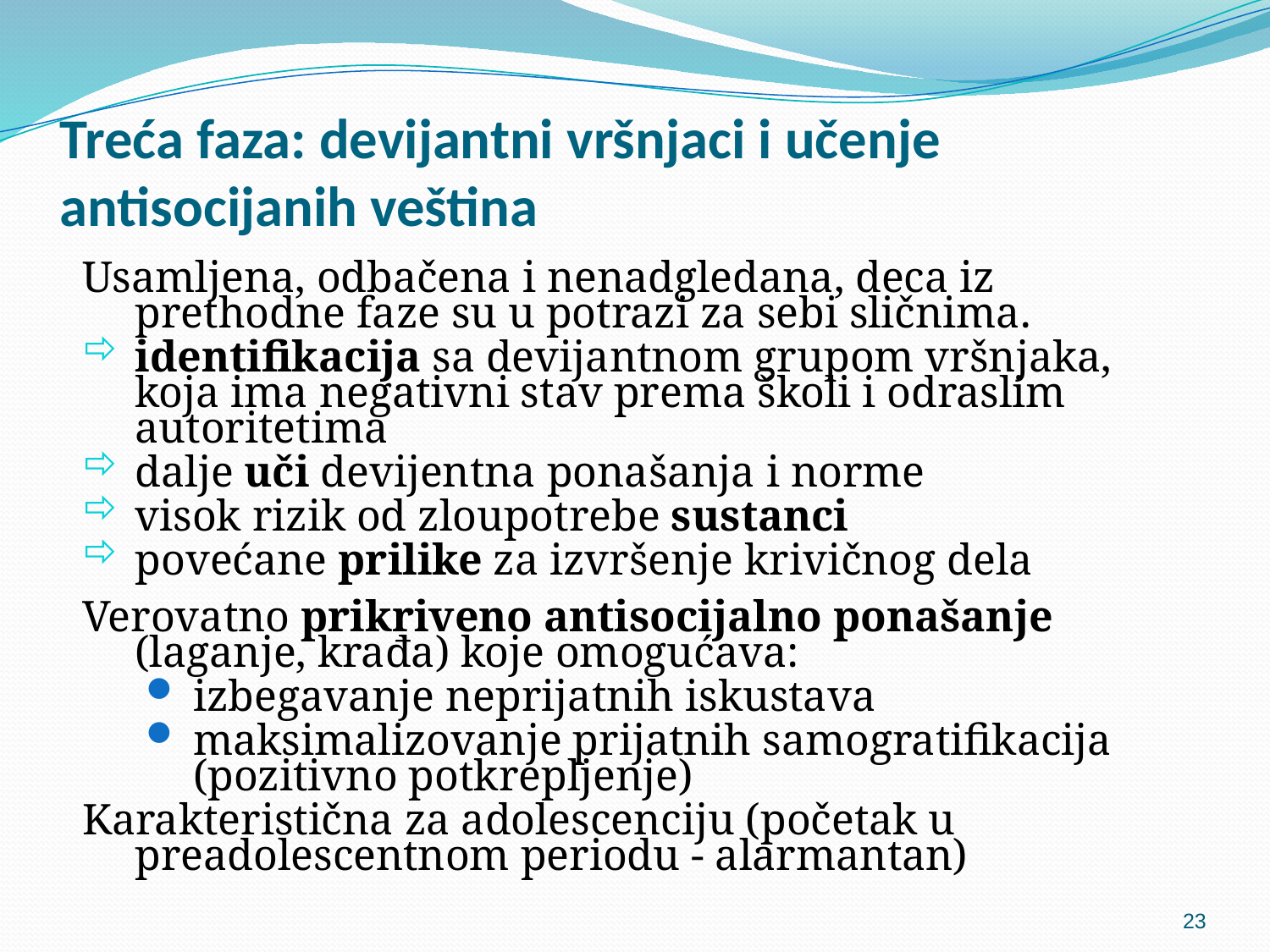

# Treća faza: devijantni vršnjaci i učenje antisocijanih veština
Usamljena, odbačena i nenadgledana, deca iz prethodne faze su u potrazi za sebi sličnima.
identifikacija sa devijantnom grupom vršnjaka, koja ima negativni stav prema školi i odraslim autoritetima
dalje uči devijentna ponašanja i norme
visok rizik od zloupotrebe sustanci
povećane prilike za izvršenje krivičnog dela
Verovatno prikriveno antisocijalno ponašanje (laganje, krađa) koje omogućava:
izbegavanje neprijatnih iskustava
maksimalizovanje prijatnih samogratifikacija (pozitivno potkrepljenje)
Karakteristična za adolescenciju (početak u preadolescentnom periodu - alarmantan)

23